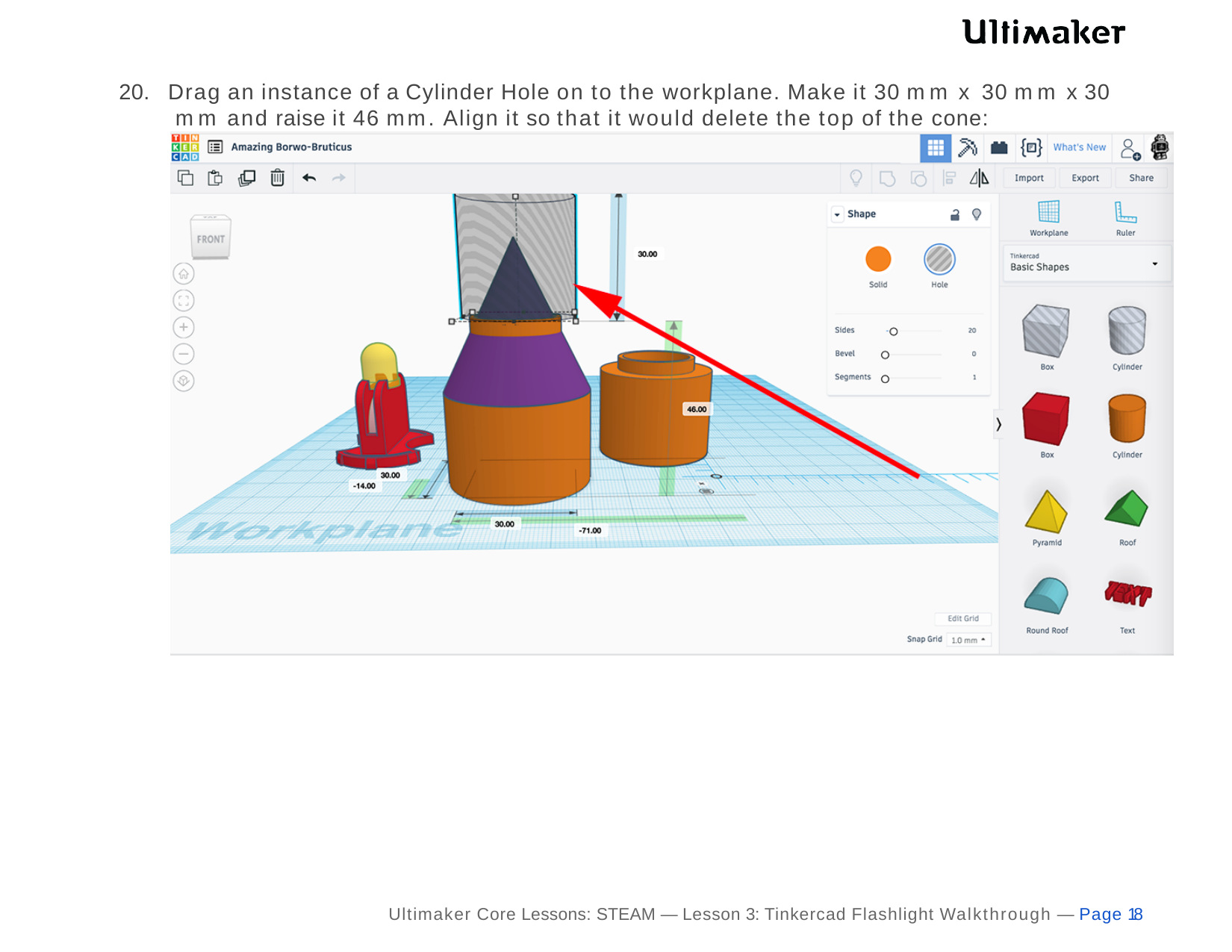

20.	Drag an instance of a Cylinder Hole on to the workplane. Make it 30 mm x 30 mm x 30  mm and raise it 46 mm. Align it so that it would delete the top of the cone:

Ultimaker Core Lessons: STEAM — Lesson 3: Tinkercad Flashlight Walkthrough — Page 18